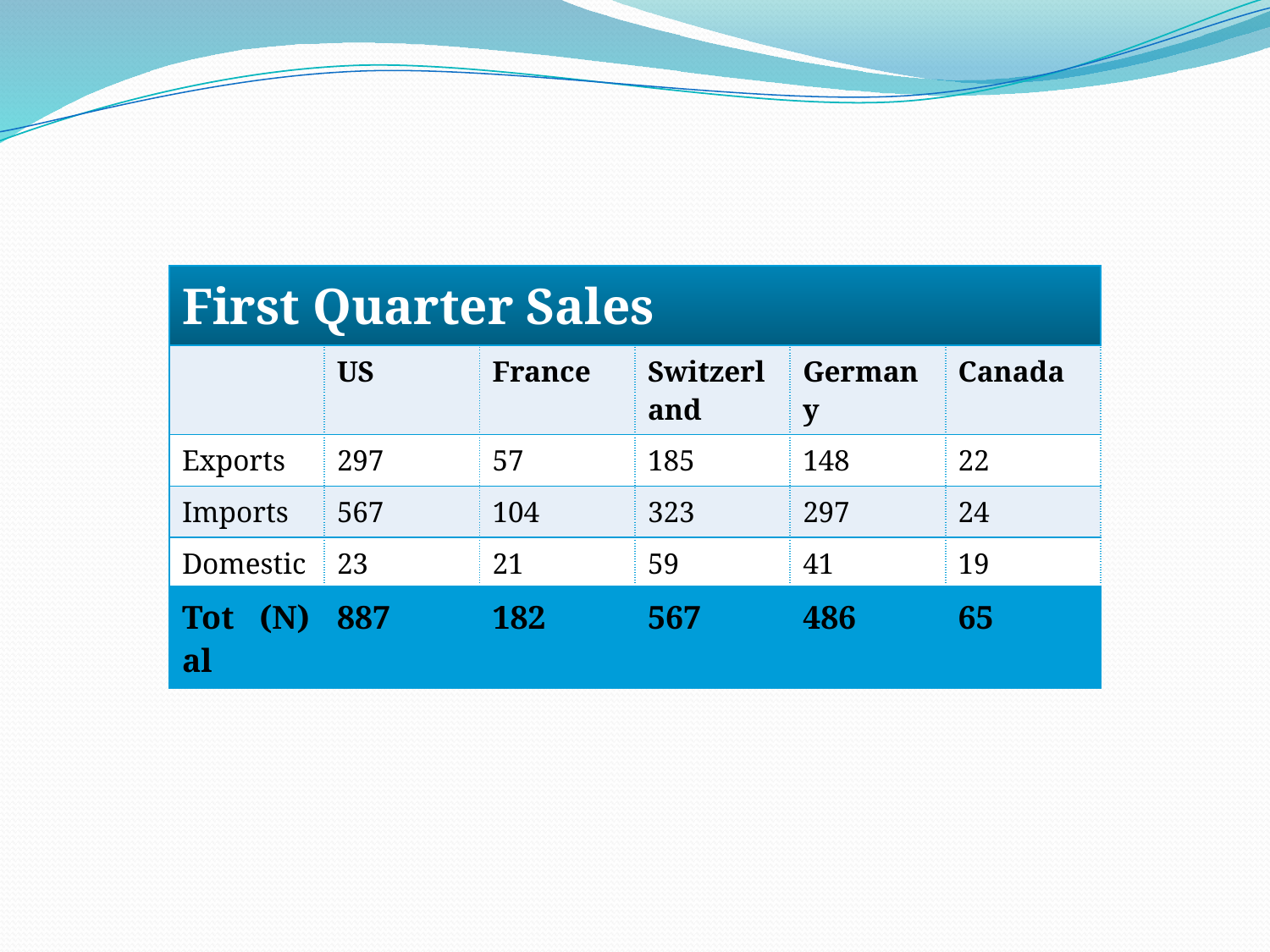

| First Quarter Sales |  |  |  |  |  |  |
| --- | --- | --- | --- | --- | --- | --- |
|  |  | US | France | Switzerland | Germany | Canada |
| Exports |  | 297 | 57 | 185 | 148 | 22 |
| Imports |  | 567 | 104 | 323 | 297 | 24 |
| Domestic |  | 23 | 21 | 59 | 41 | 19 |
| Total | (N) | 887 | 182 | 567 | 486 | 65 |